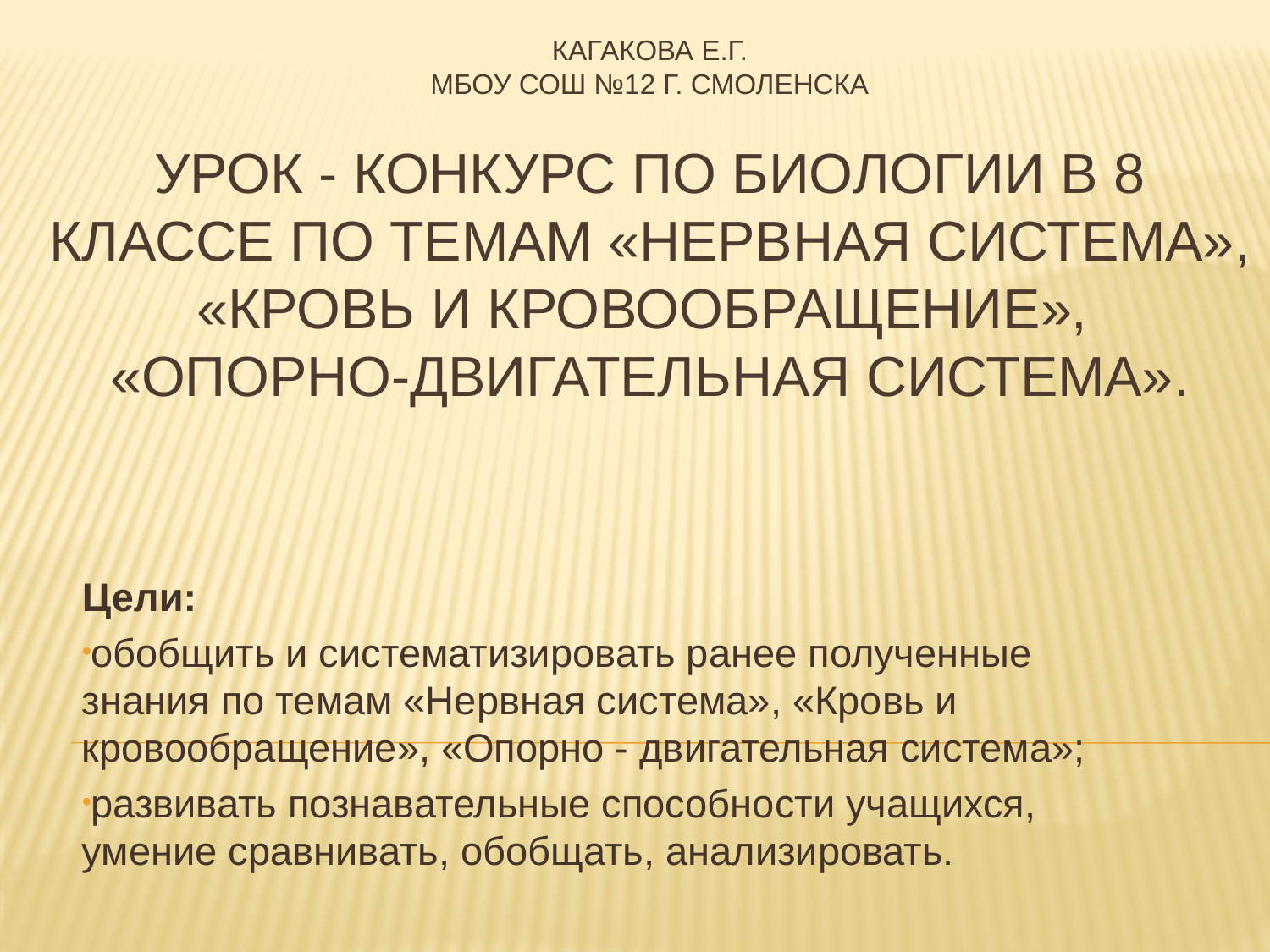

# КАГАКОВА Е.Г. МБОУ СОШ №12 г. Смоленска УРОК - Конкурс по биологии в 8 классе по темам «Нервная система», «Кровь и кровообращение», «Опорно-двигательная система».
Цели:
обобщить и систематизировать ранее полученные знания по темам «Нервная система», «Кровь и кровообращение», «Опорно - двигательная система»;
развивать познавательные способности учащихся, умение сравнивать, обобщать, анализировать.